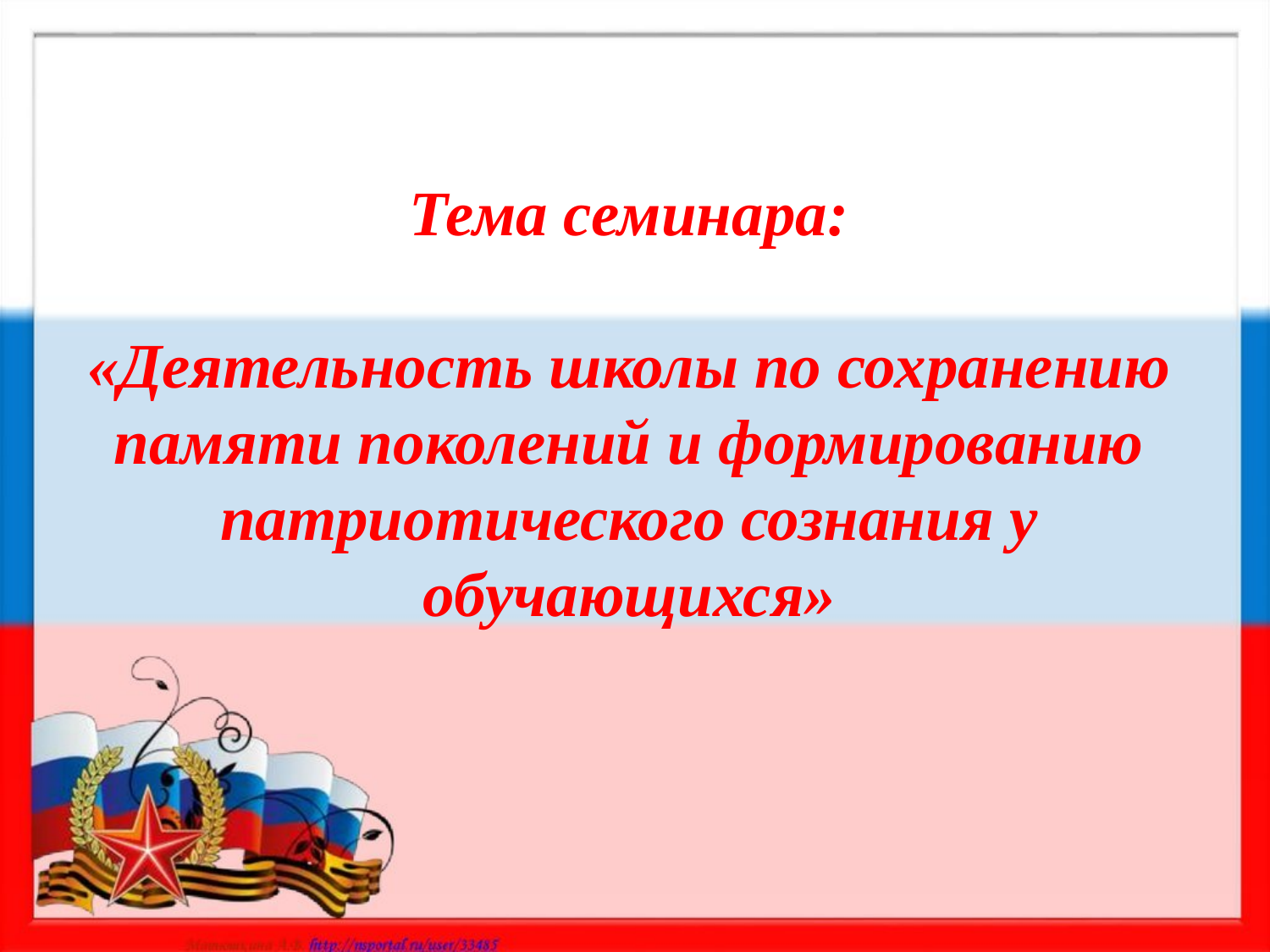

Тема семинара:

«Деятельность школы по сохранению памяти поколений и формированию патриотического сознания у обучающихся»